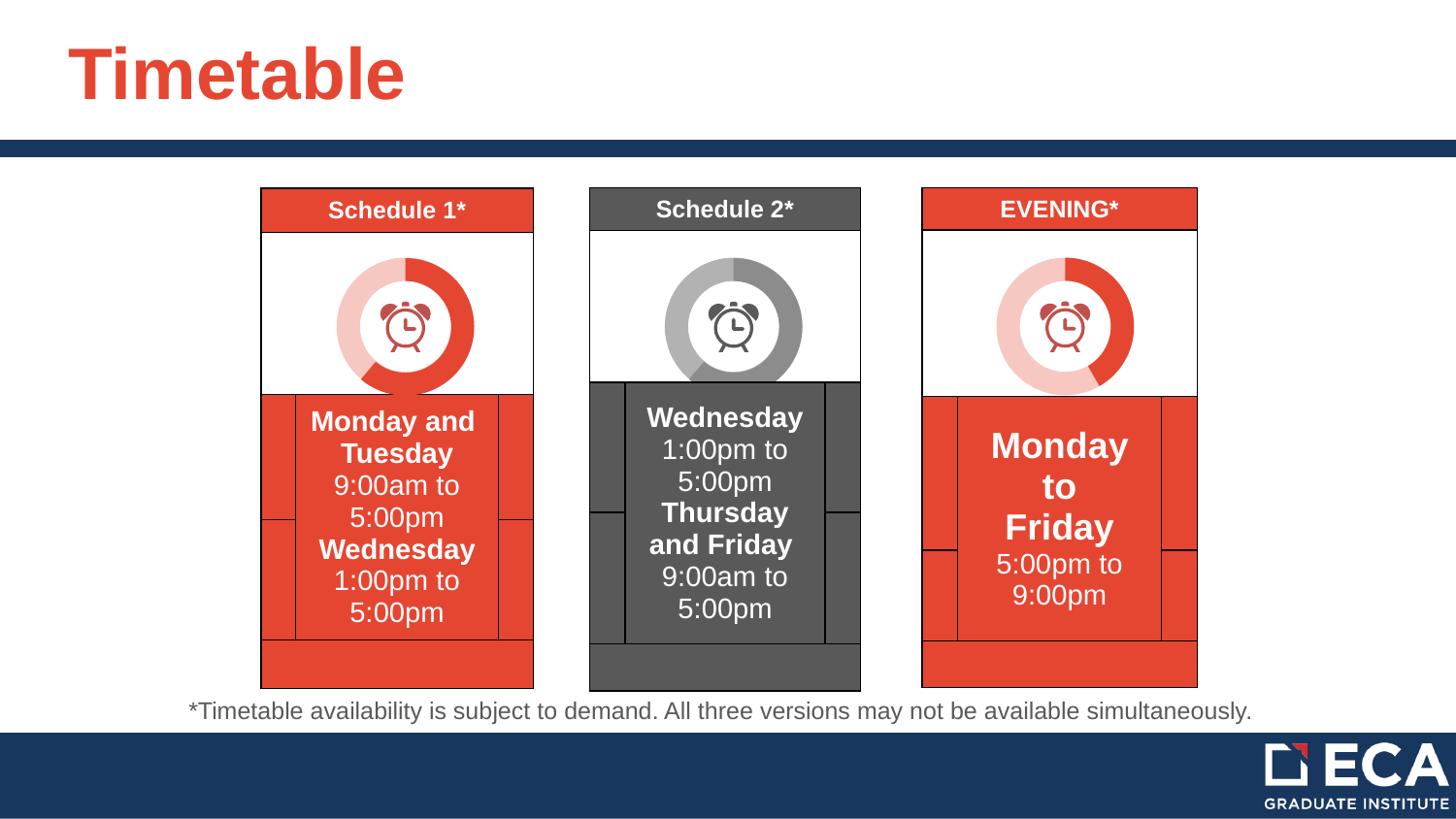

# Timetable
| EVENING\* |  |  |
| --- | --- | --- |
|  |  |  |
|  | Monday to Friday 5:00pm to 9:00pm |  |
|  |  |  |
|  |  |  |
| Schedule 2\* |  |  |
| --- | --- | --- |
|  |  |  |
|  | Wednesday 1:00pm to 5:00pm Thursday and Friday 9:00am to 5:00pm |  |
|  |  |  |
|  |  |  |
| Schedule 1\* |  |  |
| --- | --- | --- |
|  |  |  |
|  | Monday and Tuesday 9:00am to 5:00pm Wednesday 1:00pm to 5:00pm |  |
|  |  |  |
|  |  |  |

*Timetable availability is subject to demand. All three versions may not be available simultaneously.